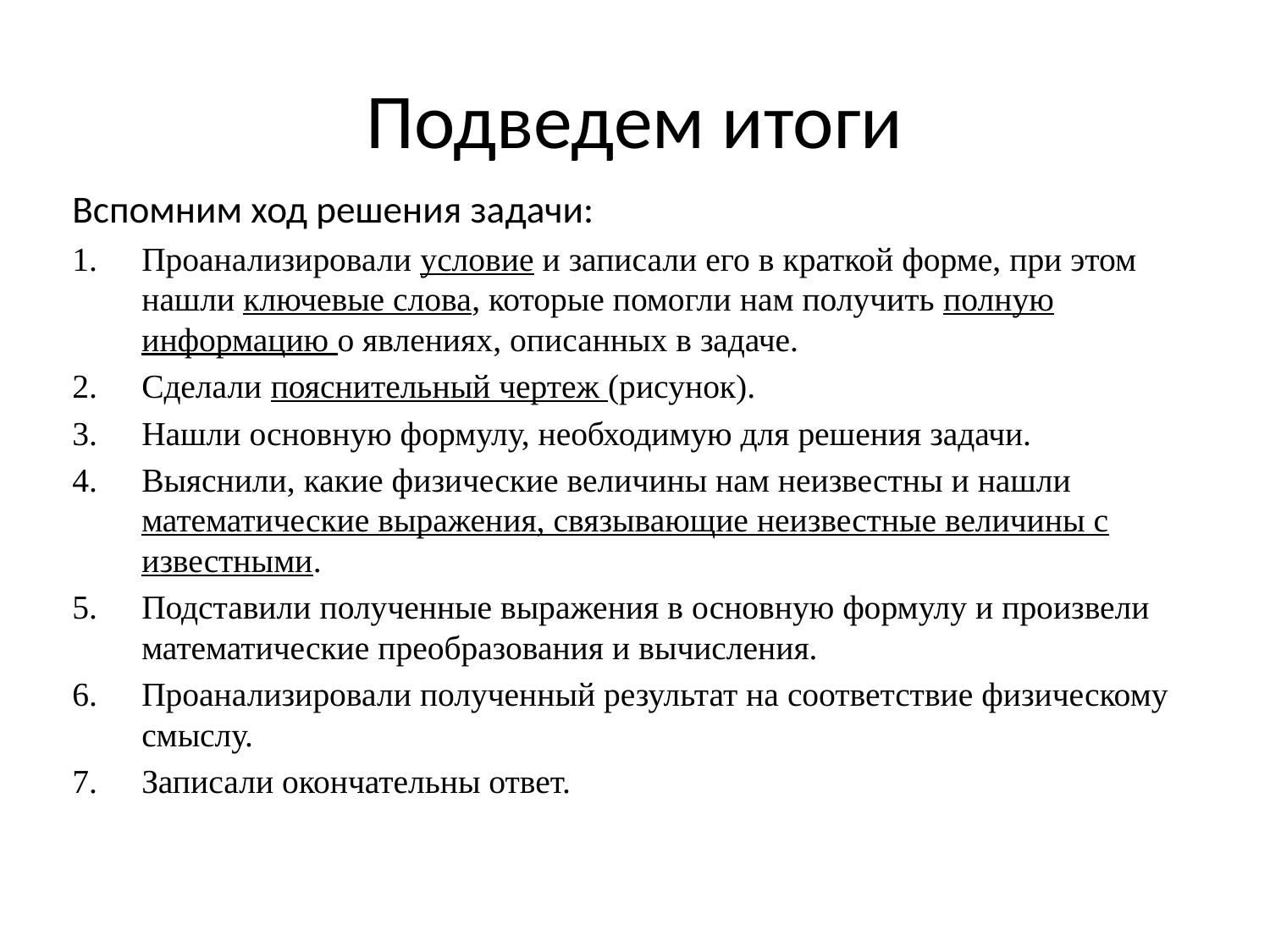

# Подведем итоги
Вспомним ход решения задачи:
Проанализировали условие и записали его в краткой форме, при этом нашли ключевые слова, которые помогли нам получить полную информацию о явлениях, описанных в задаче.
Сделали пояснительный чертеж (рисунок).
Нашли основную формулу, необходимую для решения задачи.
Выяснили, какие физические величины нам неизвестны и нашли математические выражения, связывающие неизвестные величины с известными.
Подставили полученные выражения в основную формулу и произвели математические преобразования и вычисления.
Проанализировали полученный результат на соответствие физическому смыслу.
Записали окончательны ответ.